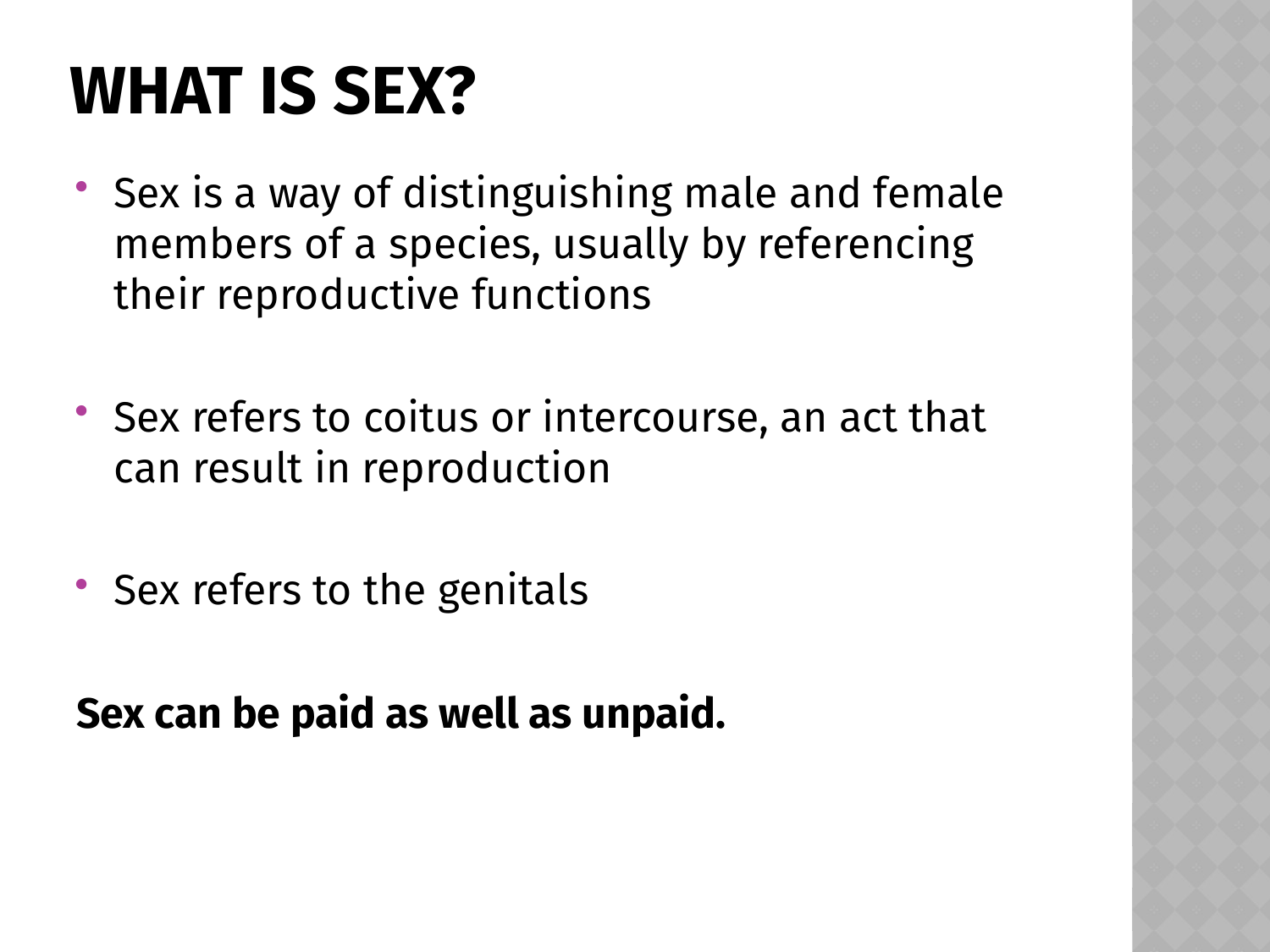

# What is Sex?
Sex is a way of distinguishing male and female members of a species, usually by referencing their reproductive functions

Sex refers to coitus or intercourse, an act that can result in reproduction

Sex refers to the genitals

Sex can be paid as well as unpaid.